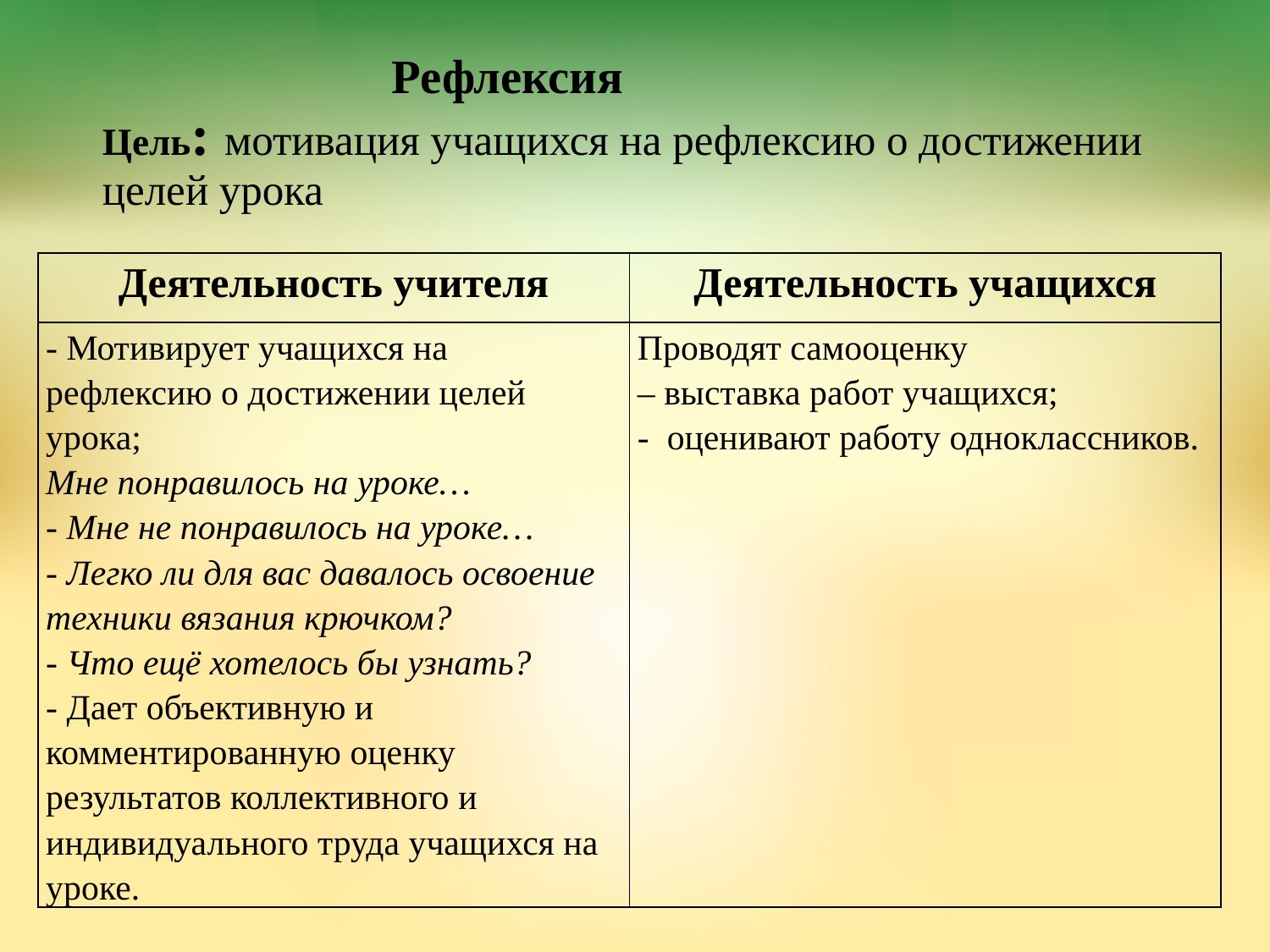

# Рефлексия Цель: мотивация учащихся на рефлексию о достижении целей урока
| Деятельность учителя | Деятельность учащихся |
| --- | --- |
| - Мотивирует учащихся на рефлексию о достижении целей урока; Мне понравилось на уроке… - Мне не понравилось на уроке… - Легко ли для вас давалось освоение техники вязания крючком? - Что ещё хотелось бы узнать? - Дает объективную и комментированную оценку результатов коллективного и индивидуального труда учащихся на уроке. | Проводят самооценку – выставка работ учащихся; - оценивают работу одноклассников. |